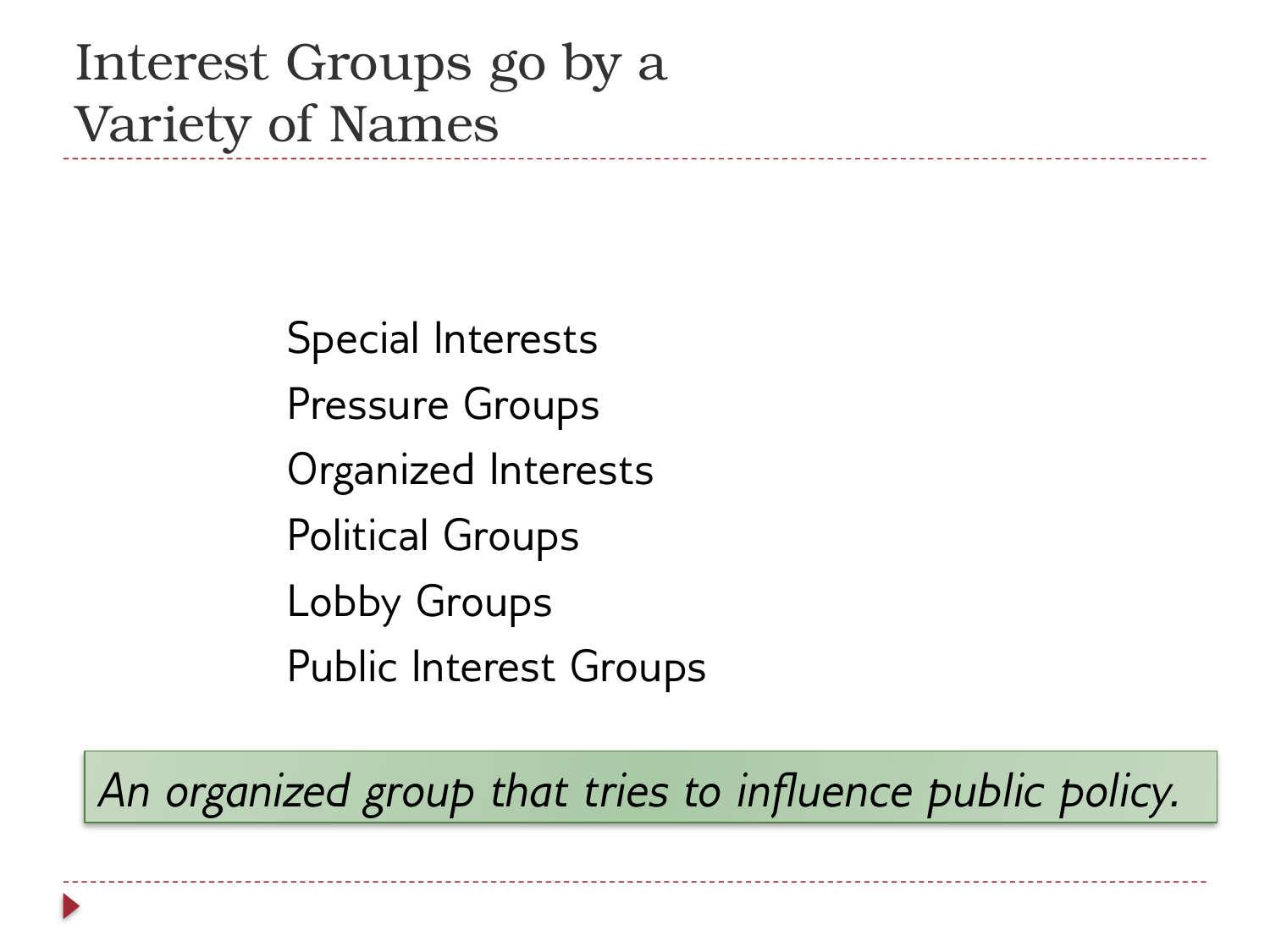

# Interest Groups go by a Variety of Names

Special Interests
Pressure Groups
Organized Interests
Political Groups
Lobby Groups
Public Interest Groups

An organized group that tries to influence public policy.